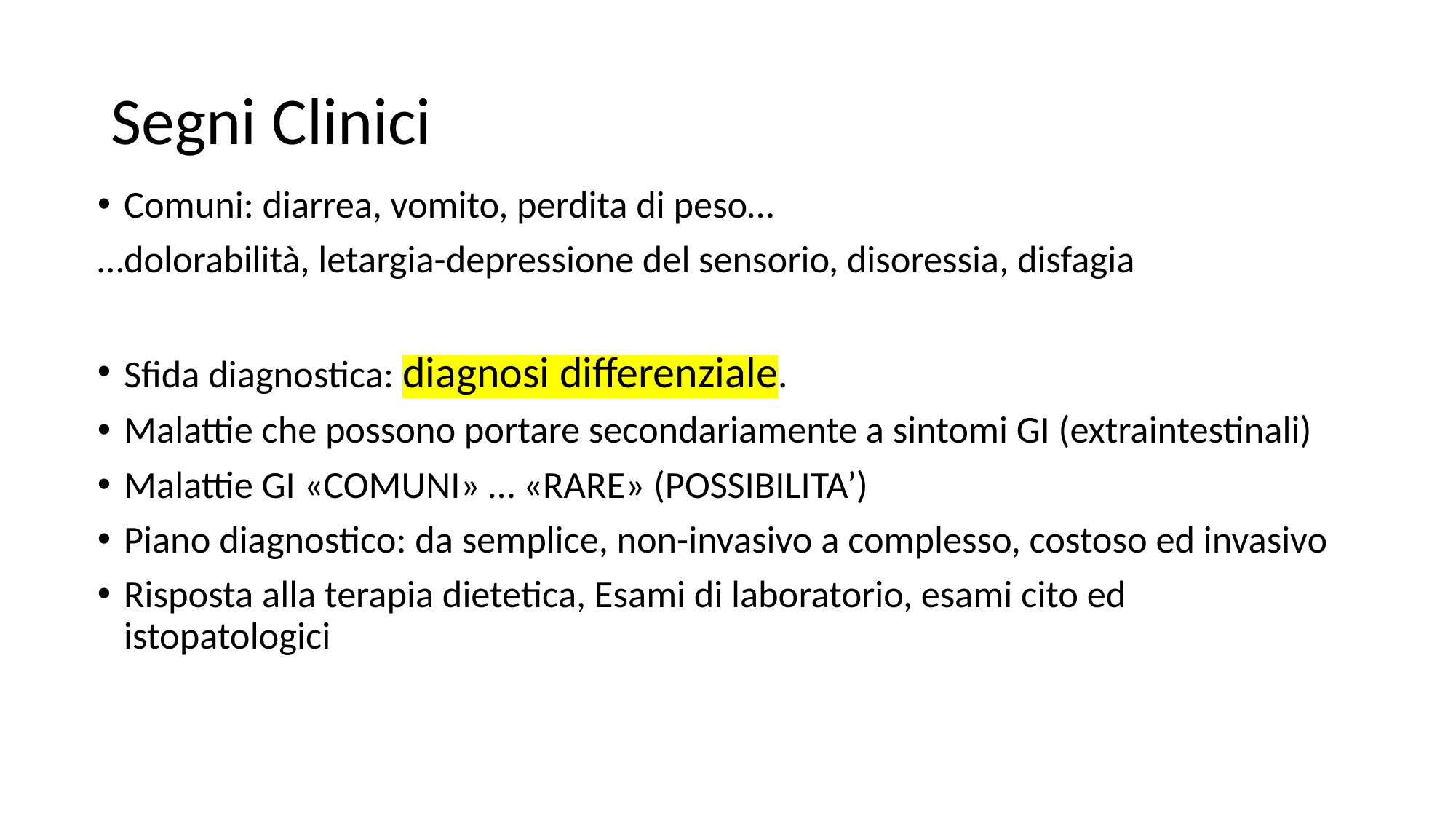

# Segni Clinici
Comuni: diarrea, vomito, perdita di peso…
…dolorabilità, letargia-depressione del sensorio, disoressia, disfagia

Sfida diagnostica: diagnosi differenziale.
Malattie che possono portare secondariamente a sintomi GI (extraintestinali)
Malattie GI «COMUNI» … «RARE» (POSSIBILITA’)
Piano diagnostico: da semplice, non-invasivo a complesso, costoso ed invasivo
Risposta alla terapia dietetica, Esami di laboratorio, esami cito ed istopatologici